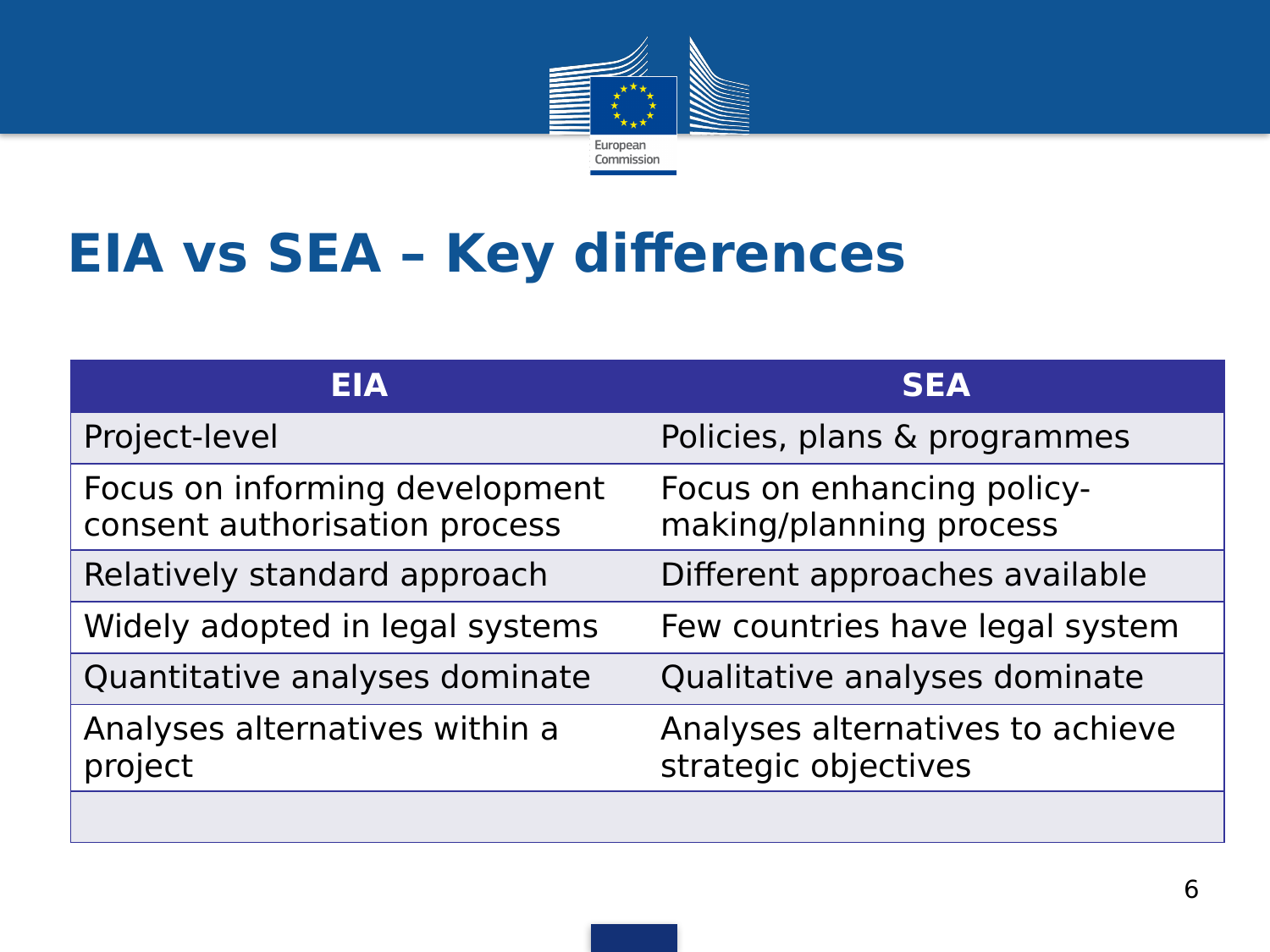

# EIA vs SEA – Key differences
| EIA | SEA |
| --- | --- |
| Project-level | Policies, plans & programmes |
| Focus on informing development consent authorisation process | Focus on enhancing policy-making/planning process |
| Relatively standard approach | Different approaches available |
| Widely adopted in legal systems | Few countries have legal system |
| Quantitative analyses dominate | Qualitative analyses dominate |
| Analyses alternatives within a project | Analyses alternatives to achieve strategic objectives |
|  |  |
6